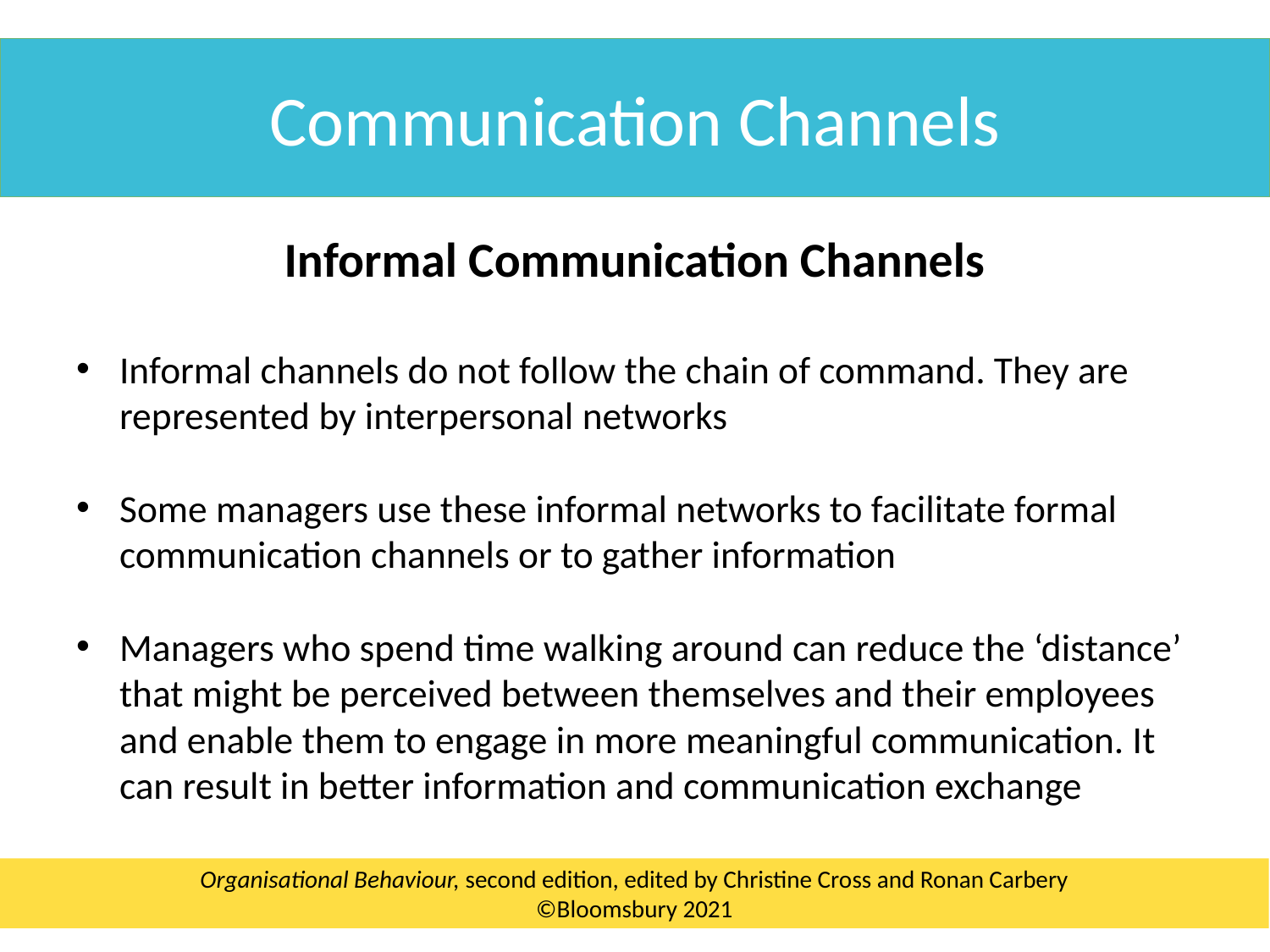

Communication Channels
Informal Communication Channels

Informal channels do not follow the chain of command. They are represented by interpersonal networks

Some managers use these informal networks to facilitate formal communication channels or to gather information

Managers who spend time walking around can reduce the ‘distance’ that might be perceived between themselves and their employees and enable them to engage in more meaningful communication. It can result in better information and communication exchange